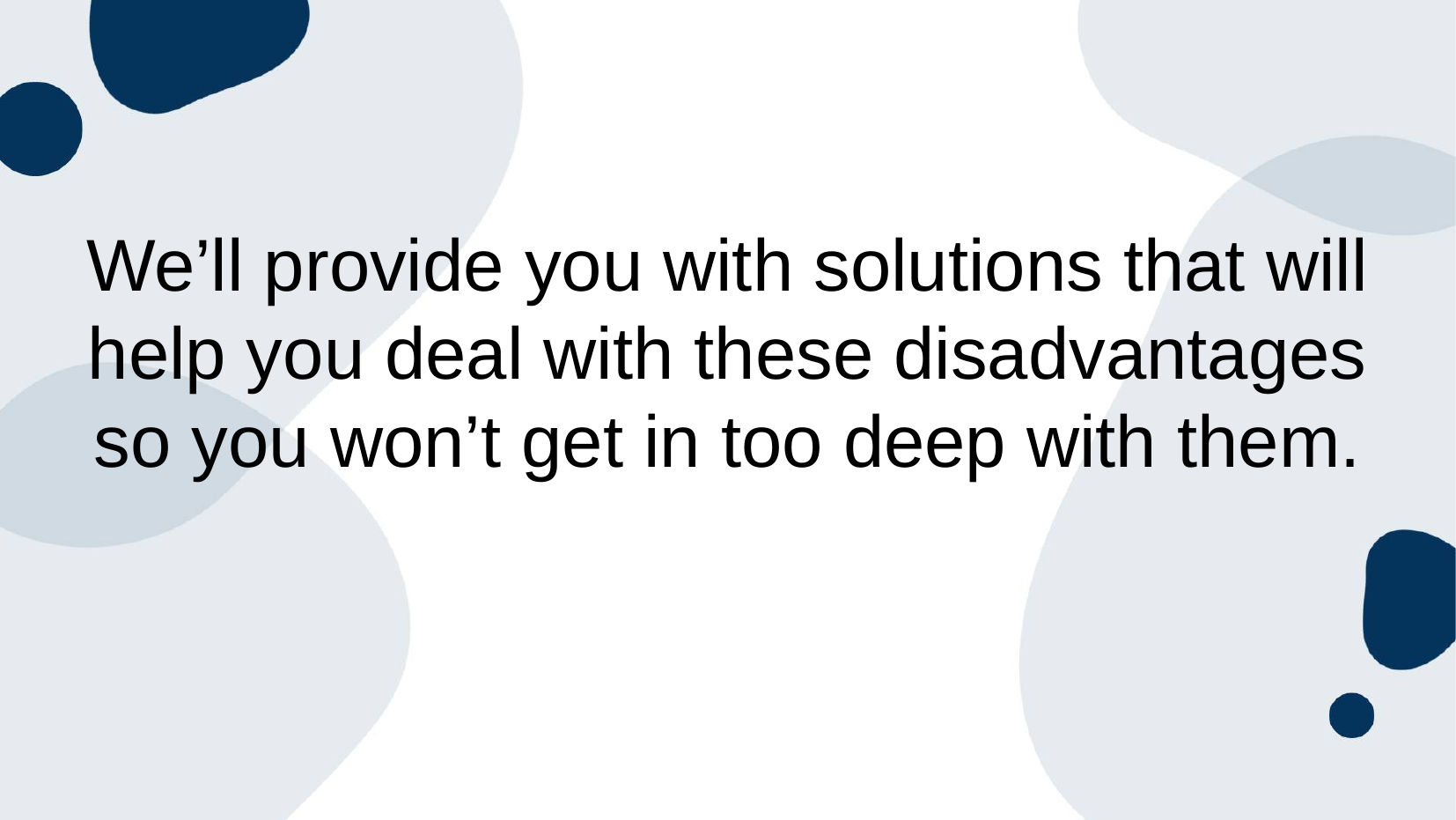

# We’ll provide you with solutions that will help you deal with these disadvantages so you won’t get in too deep with them.